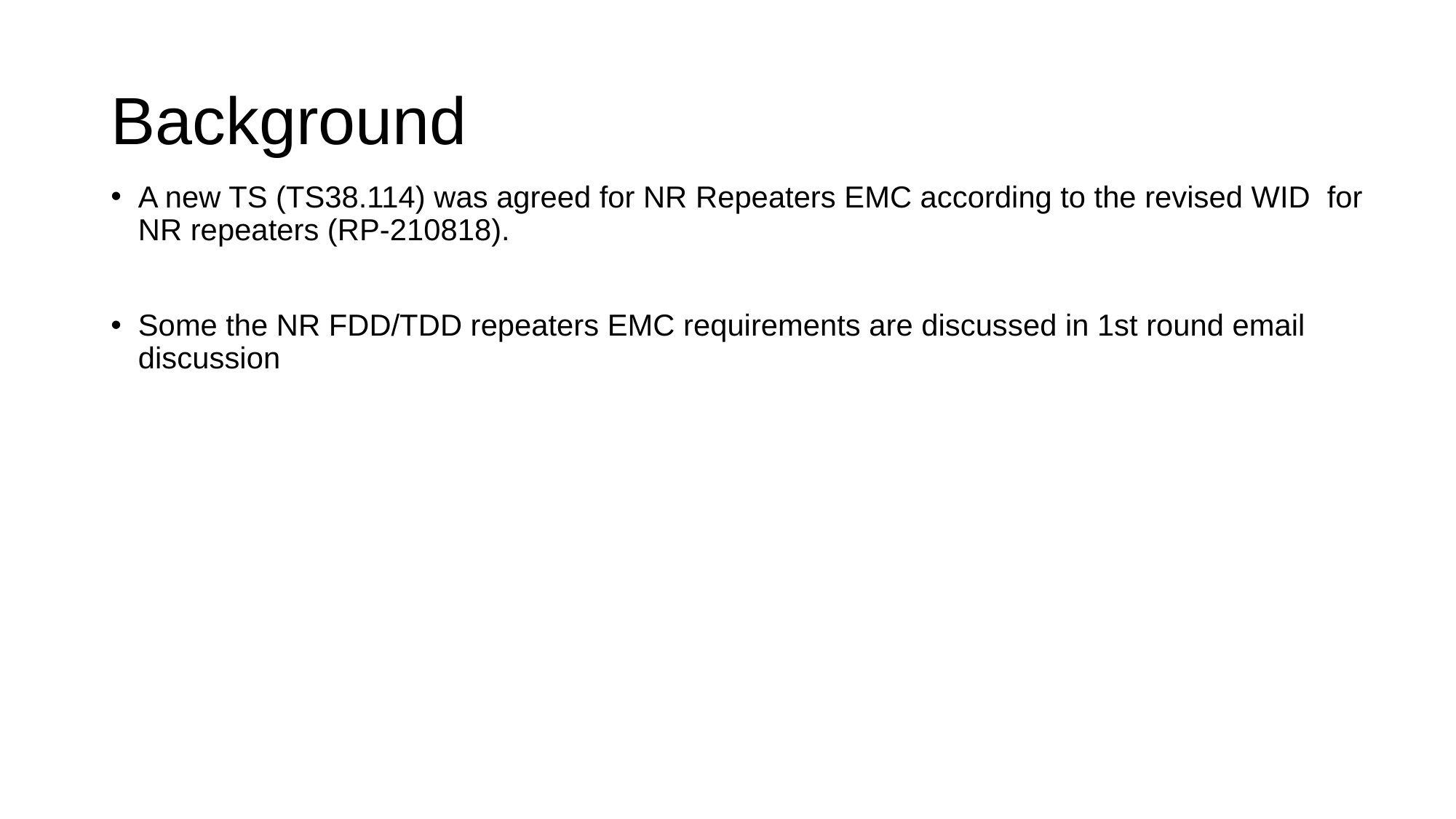

# Background
A new TS (TS38.114) was agreed for NR Repeaters EMC according to the revised WID  for NR repeaters (RP-210818).

Some the NR FDD/TDD repeaters EMC requirements are discussed in 1st round email discussion